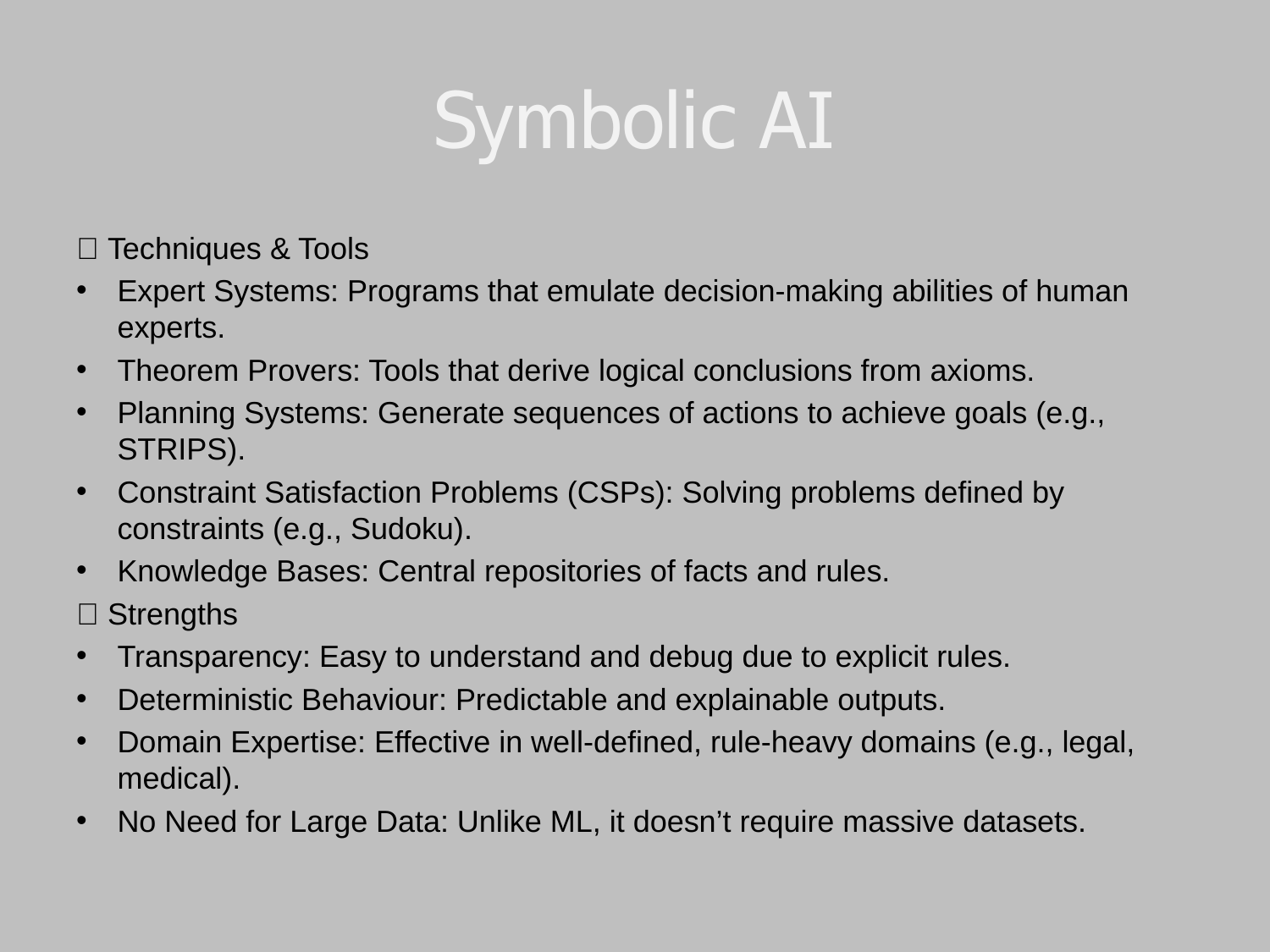

# Symbolic AI
🧰 Techniques & Tools
Expert Systems: Programs that emulate decision-making abilities of human experts.
Theorem Provers: Tools that derive logical conclusions from axioms.
Planning Systems: Generate sequences of actions to achieve goals (e.g., STRIPS).
Constraint Satisfaction Problems (CSPs): Solving problems defined by constraints (e.g., Sudoku).
Knowledge Bases: Central repositories of facts and rules.
🧪 Strengths
Transparency: Easy to understand and debug due to explicit rules.
Deterministic Behaviour: Predictable and explainable outputs.
Domain Expertise: Effective in well-defined, rule-heavy domains (e.g., legal, medical).
No Need for Large Data: Unlike ML, it doesn’t require massive datasets.